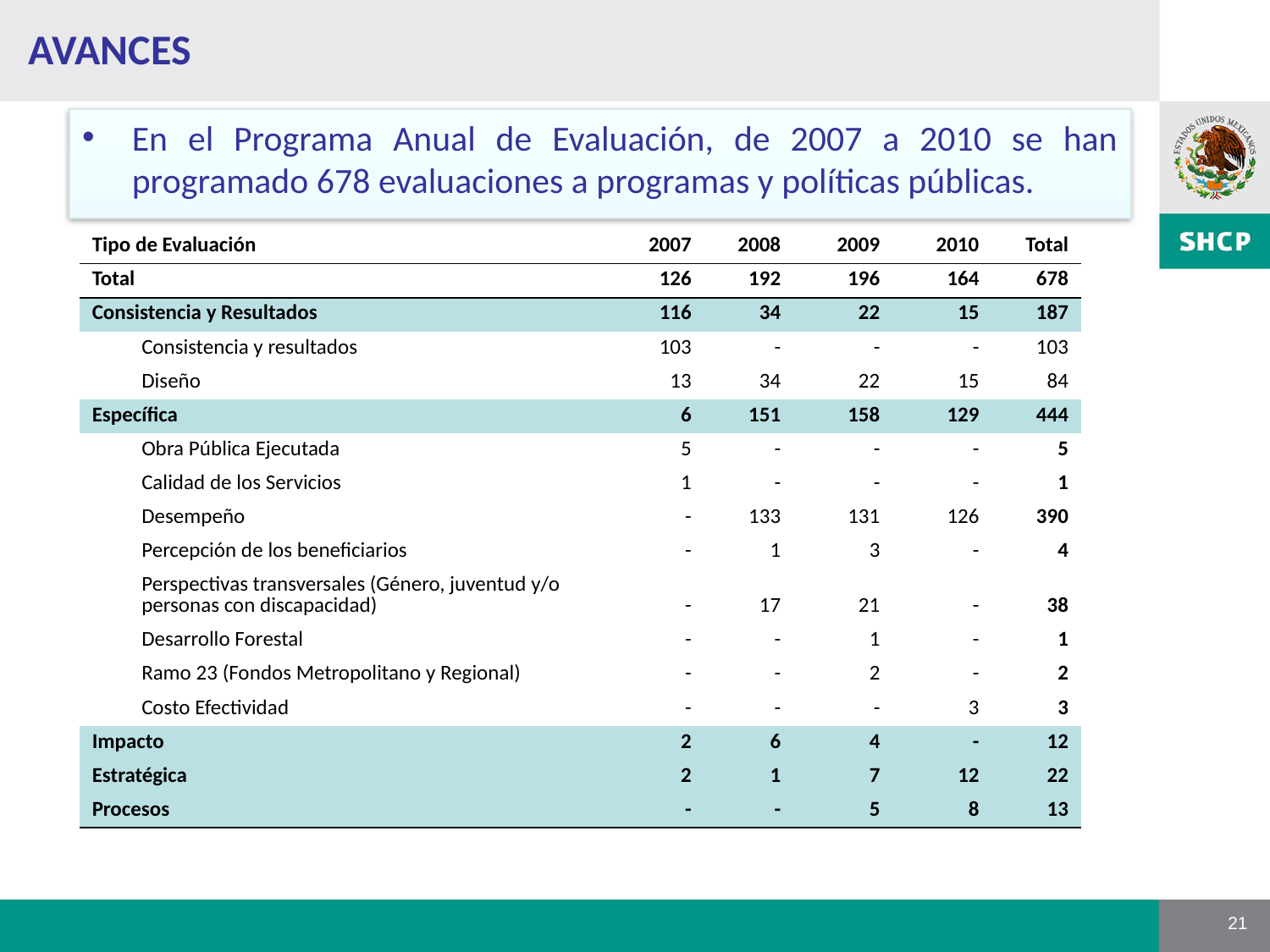

# Avances
En el Programa Anual de Evaluación, de 2007 a 2010 se han programado 678 evaluaciones a programas y políticas públicas.
| Tipo de Evaluación | 2007 | 2008 | 2009 | 2010 | Total |
| --- | --- | --- | --- | --- | --- |
| Total | 126 | 192 | 196 | 164 | 678 |
| Consistencia y Resultados | 116 | 34 | 22 | 15 | 187 |
| Consistencia y resultados | 103 | - | - | - | 103 |
| Diseño | 13 | 34 | 22 | 15 | 84 |
| Específica | 6 | 151 | 158 | 129 | 444 |
| Obra Pública Ejecutada | 5 | - | - | - | 5 |
| Calidad de los Servicios | 1 | - | - | - | 1 |
| Desempeño | - | 133 | 131 | 126 | 390 |
| Percepción de los beneficiarios | - | 1 | 3 | - | 4 |
| Perspectivas transversales (Género, juventud y/o personas con discapacidad) | - | 17 | 21 | - | 38 |
| Desarrollo Forestal | - | - | 1 | - | 1 |
| Ramo 23 (Fondos Metropolitano y Regional) | - | - | 2 | - | 2 |
| Costo Efectividad | - | - | - | 3 | 3 |
| Impacto | 2 | 6 | 4 | - | 12 |
| Estratégica | 2 | 1 | 7 | 12 | 22 |
| Procesos | - | - | 5 | 8 | 13 |